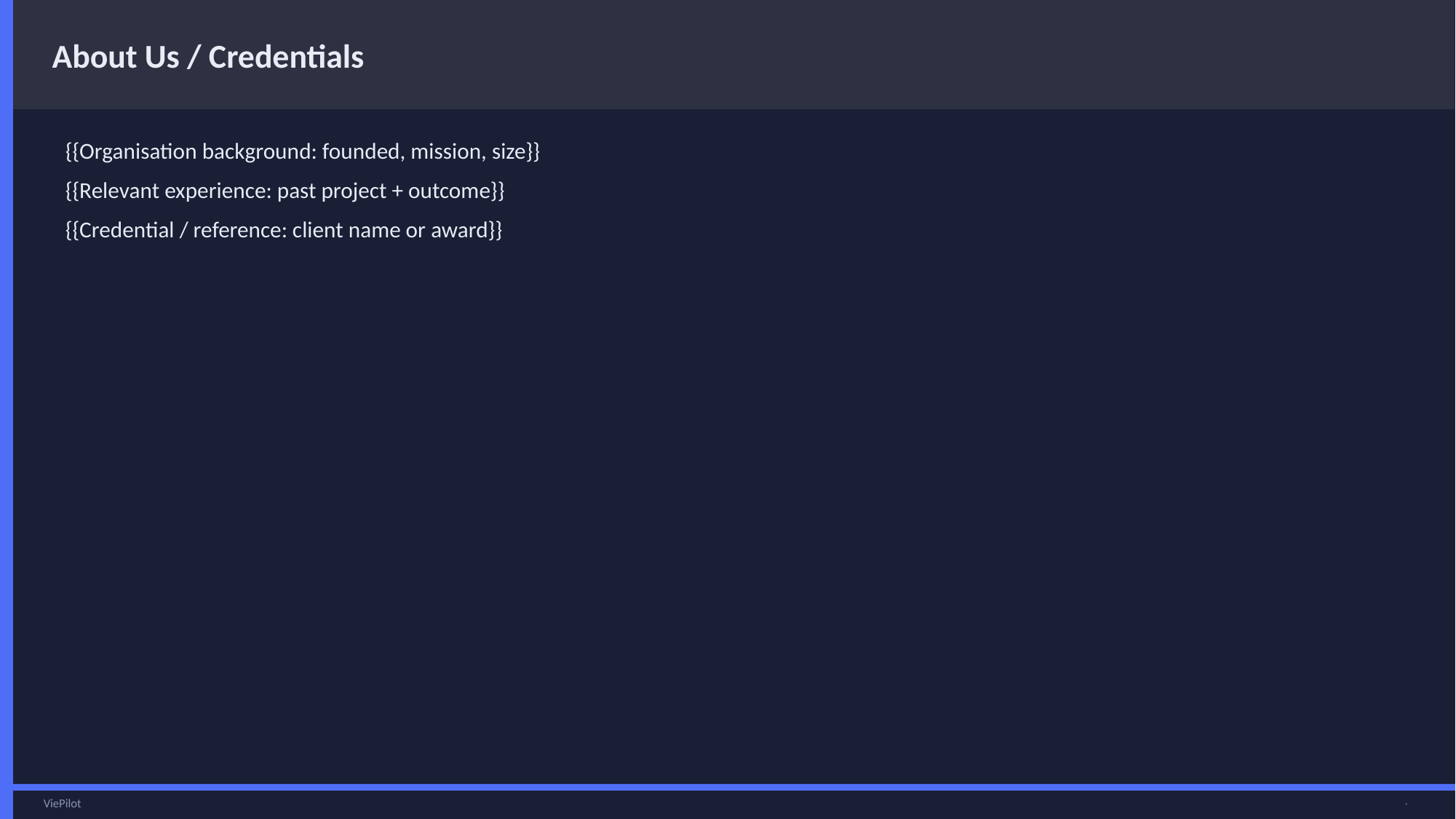

About Us / Credentials
{{Organisation background: founded, mission, size}}
{{Relevant experience: past project + outcome}}
{{Credential / reference: client name or award}}